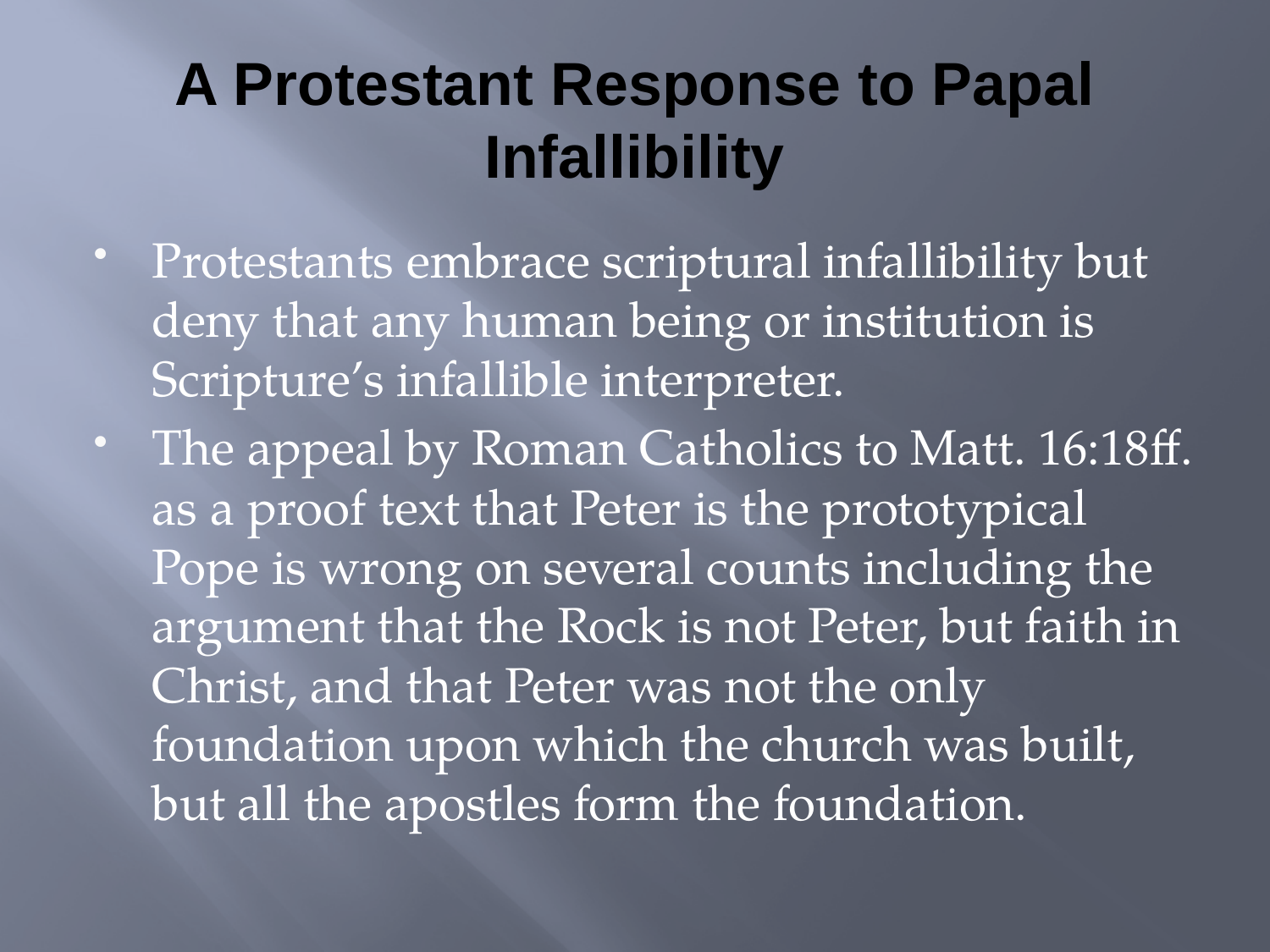

# A Protestant Response to Papal Infallibility
Protestants embrace scriptural infallibility but deny that any human being or institution is Scripture’s infallible interpreter.
The appeal by Roman Catholics to Matt. 16:18ff. as a proof text that Peter is the prototypical Pope is wrong on several counts including the argument that the Rock is not Peter, but faith in Christ, and that Peter was not the only foundation upon which the church was built, but all the apostles form the foundation.